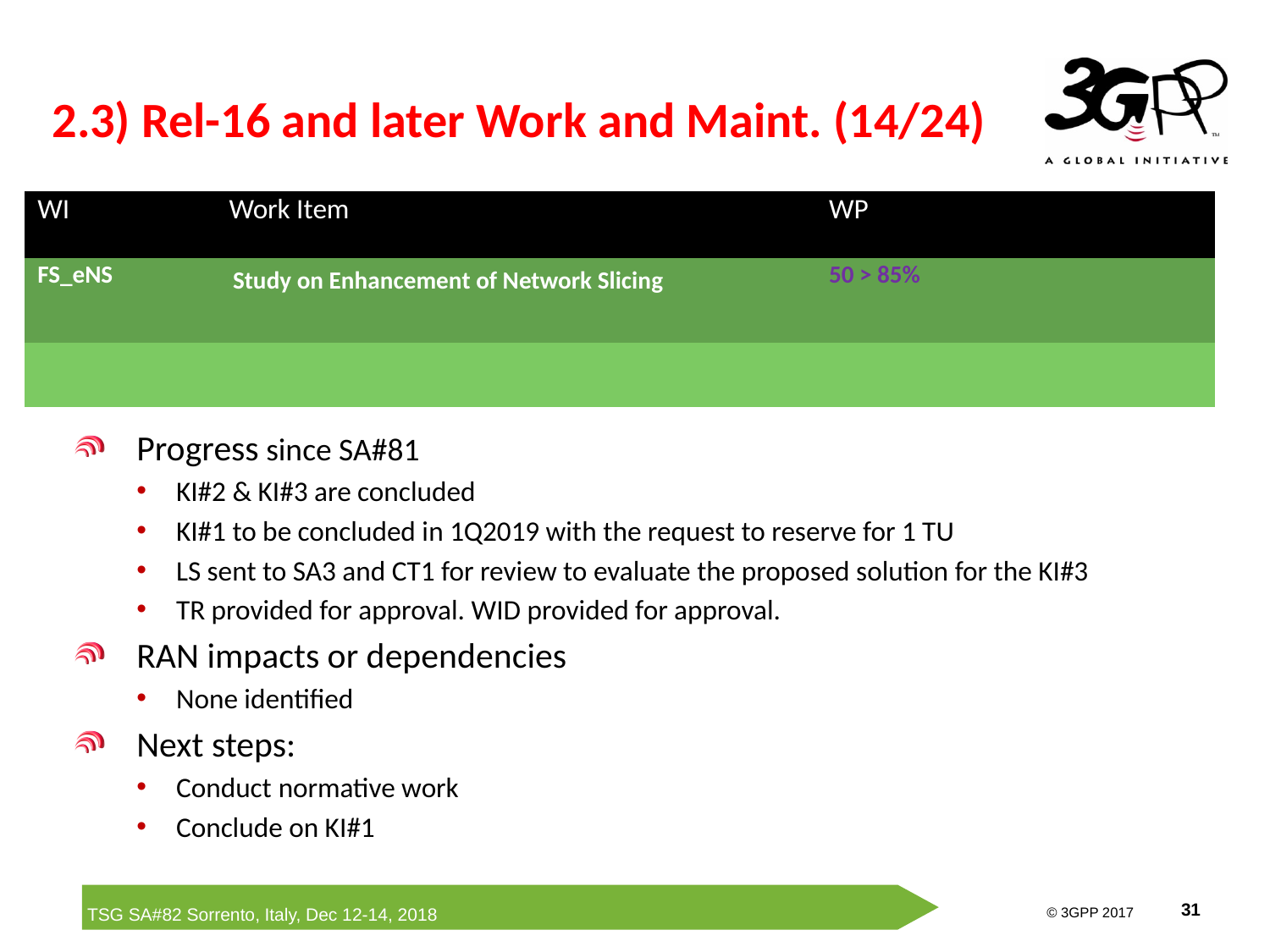

# 2.3) Rel-16 and later Work and Maint. (14/24)
| WI | Work Item | WP |  |  |
| --- | --- | --- | --- | --- |
| FS\_eNS | Study on Enhancement of Network Slicing | 50 > 85% |  |  |
|  |  |  |  |  |
Progress since SA#81
KI#2 & KI#3 are concluded
KI#1 to be concluded in 1Q2019 with the request to reserve for 1 TU
LS sent to SA3 and CT1 for review to evaluate the proposed solution for the KI#3
TR provided for approval. WID provided for approval.
RAN impacts or dependencies
None identified
Next steps:
Conduct normative work
Conclude on KI#1